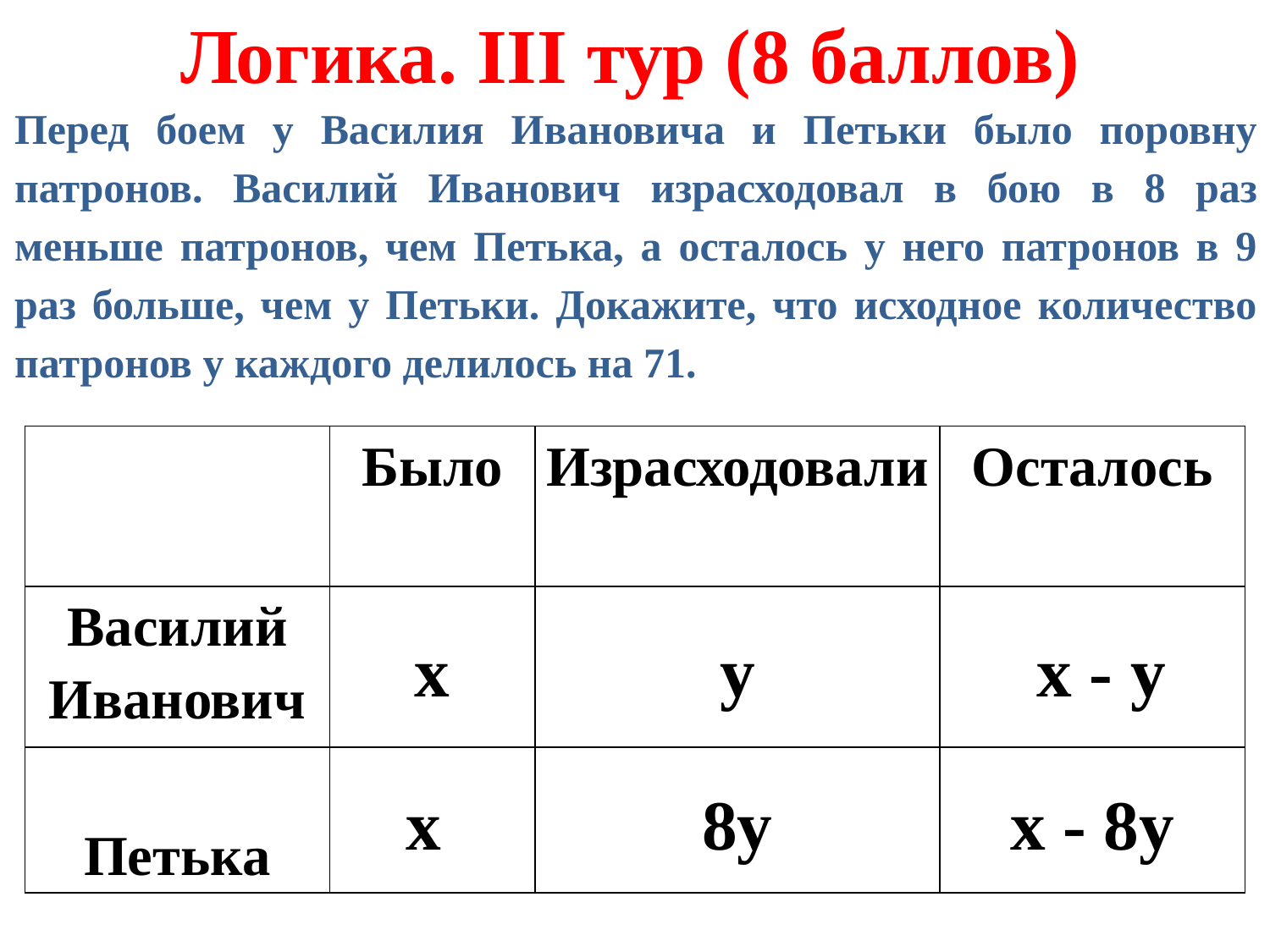

Логика. III тур (8 баллов)
Перед боем у Василия Ивановича и Петьки было поровну патронов. Василий Иванович израсходовал в бою в 8 раз меньше патронов, чем Петька, а осталось у него патронов в 9 раз больше, чем у Петьки. Докажите, что исходное количество патронов у каждого делилось на 71.
|  | Было | Израсходовали | Осталось |
| --- | --- | --- | --- |
| Василий Иванович | х | у | х - у |
| Петька | х | 8у | х - 8у |